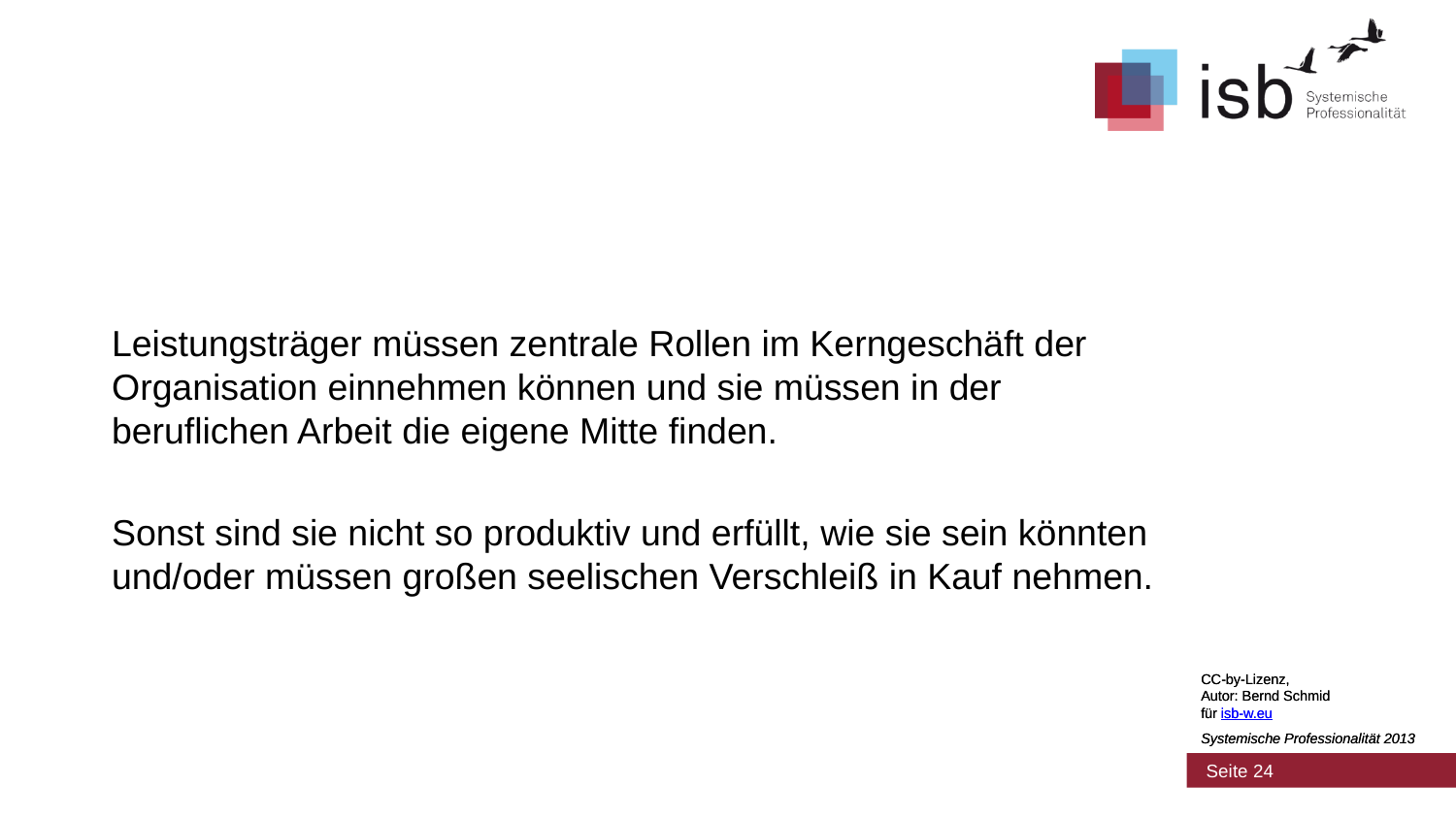

#
Leistungsträger müssen zentrale Rollen im Kerngeschäft der Organisation einnehmen können und sie müssen in der beruflichen Arbeit die eigene Mitte finden.

Sonst sind sie nicht so produktiv und erfüllt, wie sie sein könnten und/oder müssen großen seelischen Verschleiß in Kauf nehmen.

CC-by-Lizenz,
Autor: Bernd Schmid
für isb-w.eu
Systemische Professionalität 2013
 Seite 24